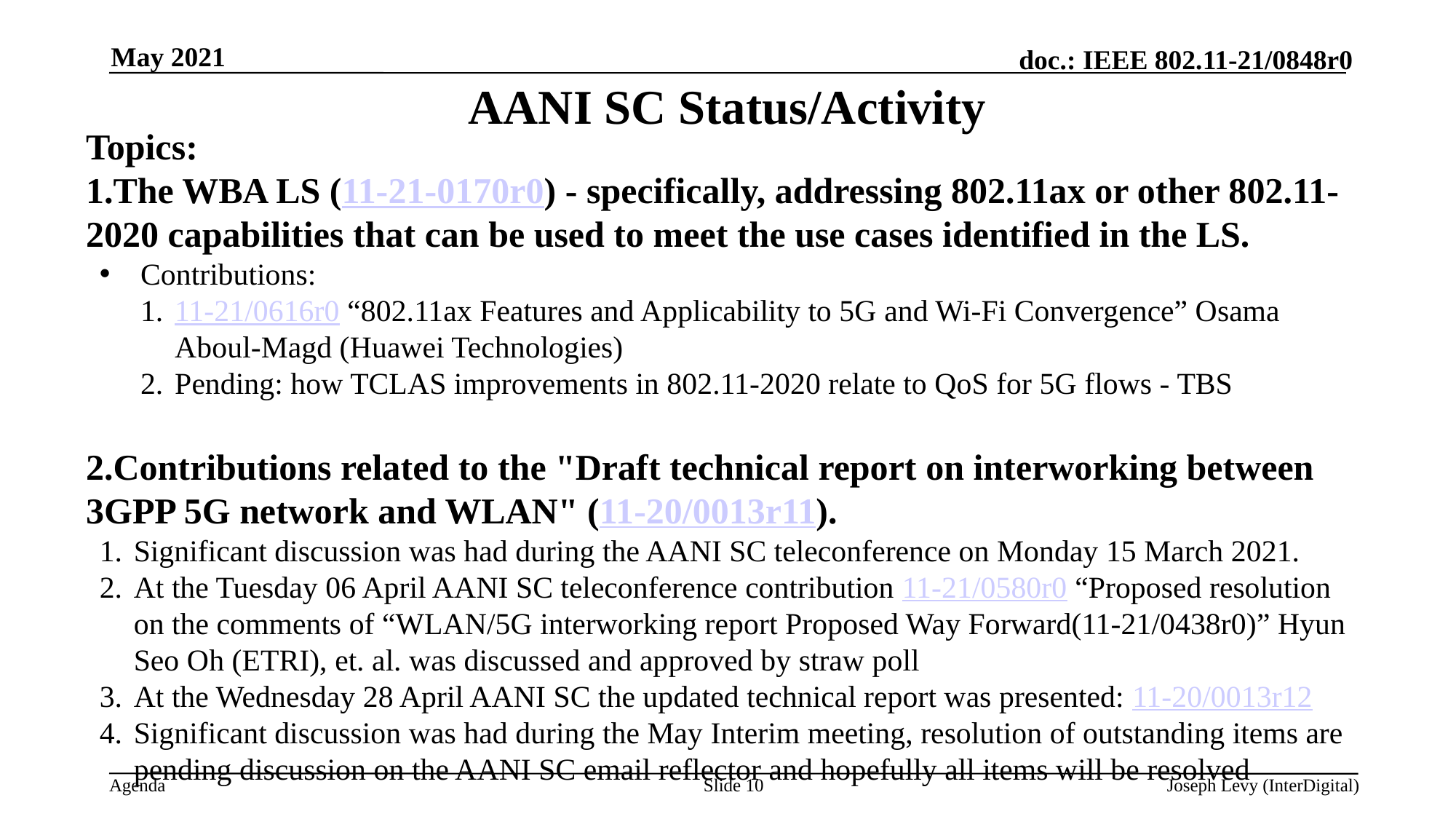

May 2021
# AANI SC Status/Activity
Topics:
The WBA LS (11-21-0170r0) - specifically, addressing 802.11ax or other 802.11-2020 capabilities that can be used to meet the use cases identified in the LS.
Contributions:
11-21/0616r0 “802.11ax Features and Applicability to 5G and Wi-Fi Convergence” Osama Aboul-Magd (Huawei Technologies)
Pending: how TCLAS improvements in 802.11-2020 relate to QoS for 5G flows - TBS

Contributions related to the "Draft technical report on interworking between 3GPP 5G network and WLAN" (11-20/0013r11).
Significant discussion was had during the AANI SC teleconference on Monday 15 March 2021.
At the Tuesday 06 April AANI SC teleconference contribution 11-21/0580r0 “Proposed resolution on the comments of “WLAN/5G interworking report Proposed Way Forward(11-21/0438r0)” Hyun Seo Oh (ETRI), et. al. was discussed and approved by straw poll
At the Wednesday 28 April AANI SC the updated technical report was presented: 11-20/0013r12
Significant discussion was had during the May Interim meeting, resolution of outstanding items are pending discussion on the AANI SC email reflector and hopefully all items will be resolved
Slide 10
Joseph Levy (InterDigital)